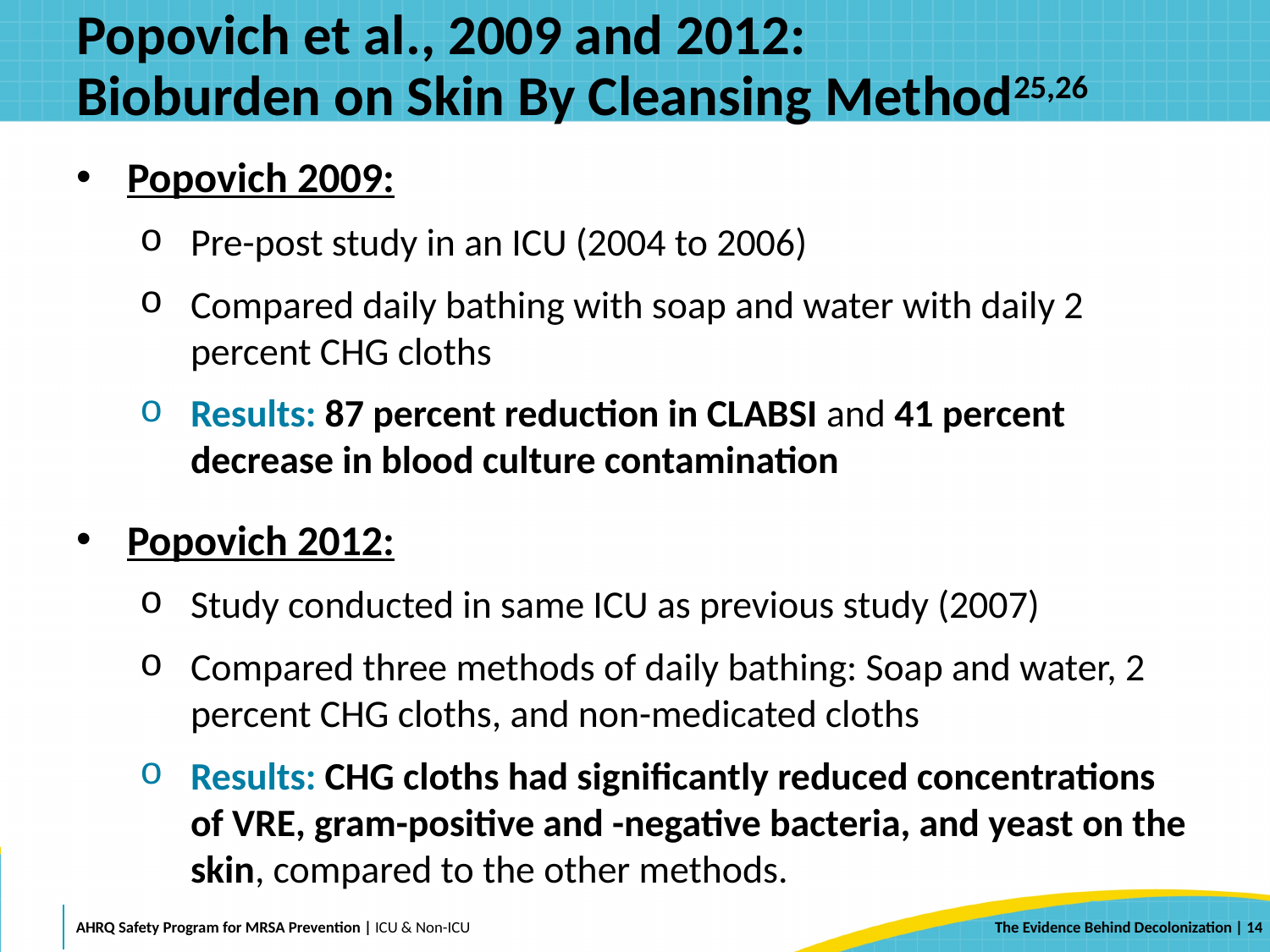

# Popovich et al., 2009 and 2012: Bioburden on Skin By Cleansing Method25,26
Popovich 2009:
Pre-post study in an ICU (2004 to 2006)
Compared daily bathing with soap and water with daily 2 percent CHG cloths
Results: 87 percent reduction in CLABSI and 41 percent decrease in blood culture contamination
Popovich 2012:
Study conducted in same ICU as previous study (2007)
Compared three methods of daily bathing: Soap and water, 2 percent CHG cloths, and non-medicated cloths
Results: CHG cloths had significantly reduced concentrations of VRE, gram-positive and -negative bacteria, and yeast on the skin, compared to the other methods.
 | 14